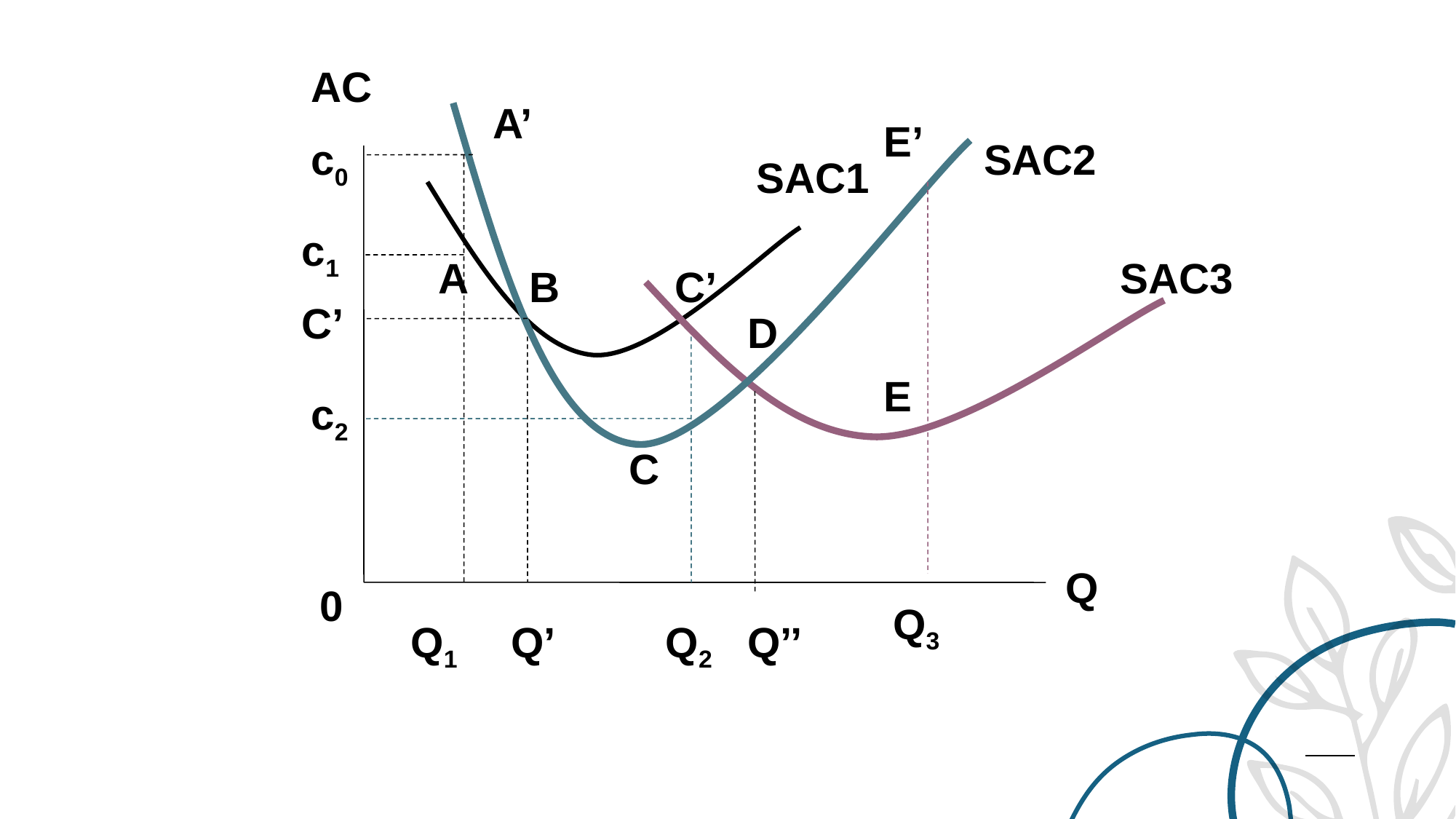

AC

A’
E’
c0
SAC2

SAC1

c1
A
SAC3

B
C’

C’
D

E
c2

C
Q
0

Q3
Q1
Q’
Q2
Q’’